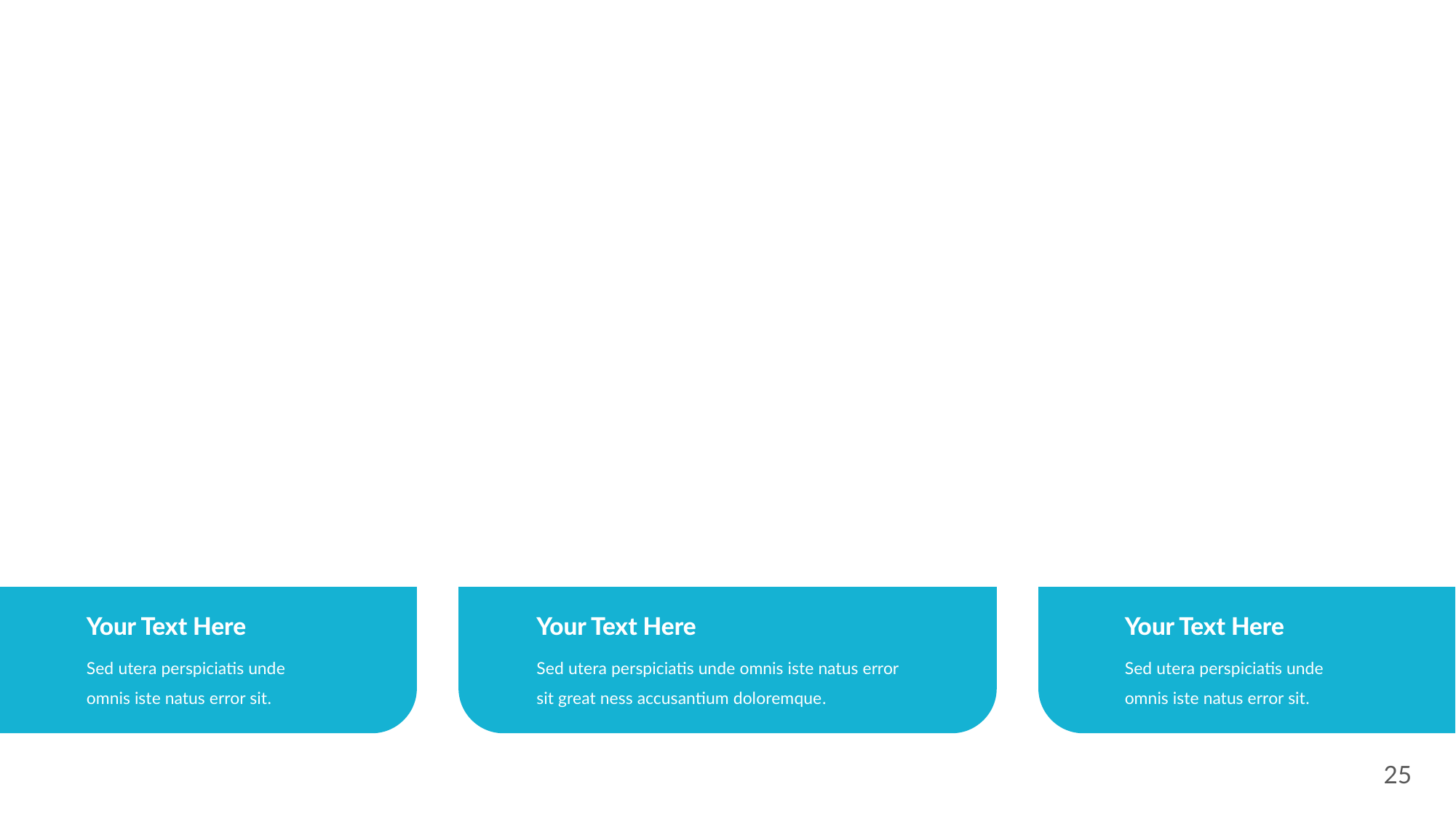

Your Text Here
Your Text Here
Your Text Here
Sed utera perspiciatis unde omnis iste natus error sit.
Sed utera perspiciatis unde omnis iste natus error sit great ness accusantium doloremque.
Sed utera perspiciatis unde omnis iste natus error sit.